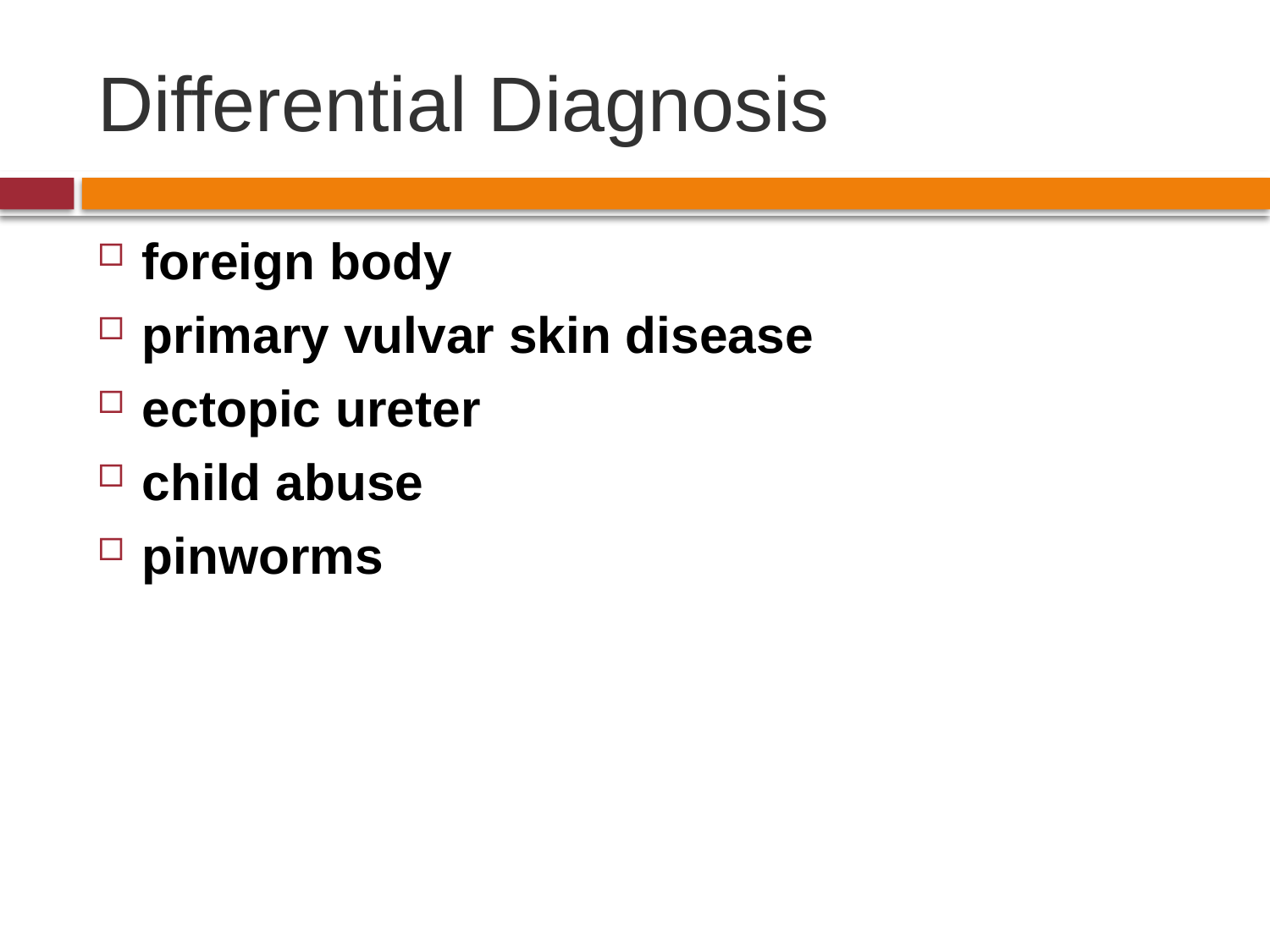

# Differential Diagnosis
foreign body
primary vulvar skin disease
ectopic ureter
child abuse
pinworms